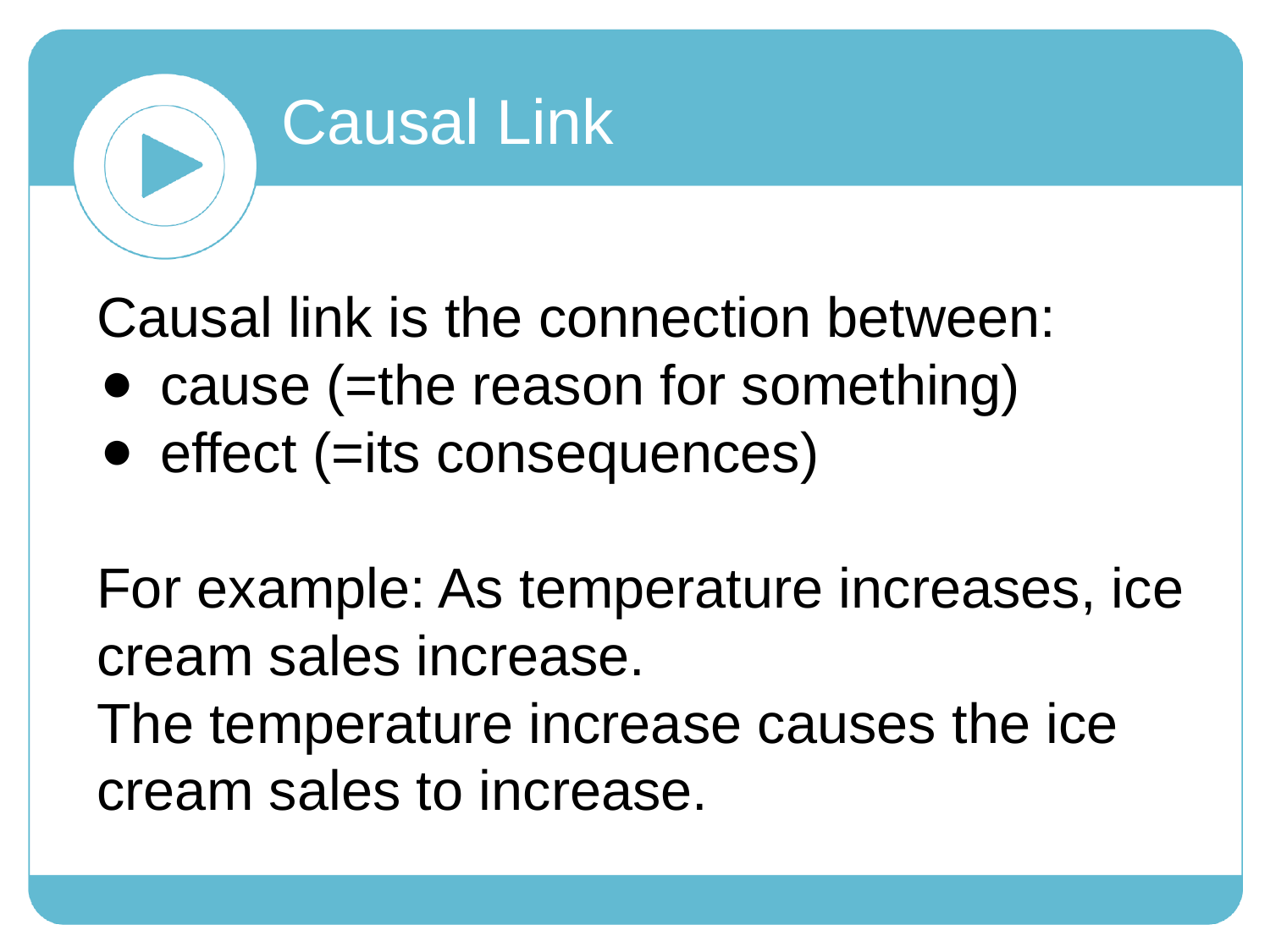

Causal Link
Causal link is the connection between:
cause (=the reason for something)
effect (=its consequences)

For example: As temperature increases, ice cream sales increase.
The temperature increase causes the ice cream sales to increase.